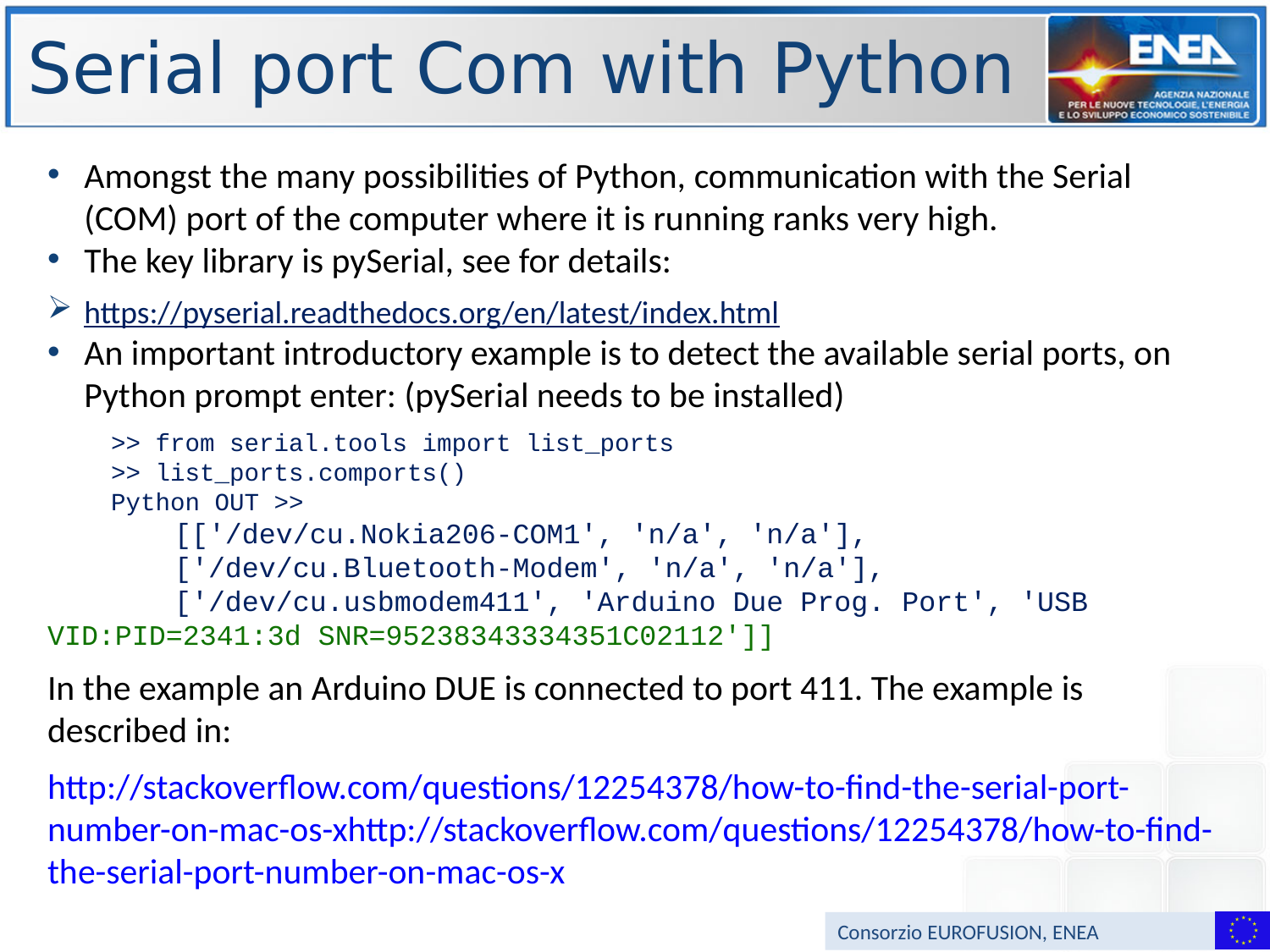

# Serial port Com with Python
Amongst the many possibilities of Python, communication with the Serial (COM) port of the computer where it is running ranks very high.
The key library is pySerial, see for details:
https://pyserial.readthedocs.org/en/latest/index.html
An important introductory example is to detect the available serial ports, on Python prompt enter: (pySerial needs to be installed)
>> from serial.tools import list_ports
>> list_ports.comports()
Python OUT >>
 	[['/dev/cu.Nokia206-COM1', 'n/a', 'n/a'],
 	['/dev/cu.Bluetooth-Modem', 'n/a', 'n/a'],
 	['/dev/cu.usbmodem411', 'Arduino Due Prog. Port', 'USB VID:PID=2341:3d SNR=95238343334351C02112']]
In the example an Arduino DUE is connected to port 411. The example is described in:
http://stackoverflow.com/questions/12254378/how-to-find-the-serial-port-number-on-mac-os-xhttp://stackoverflow.com/questions/12254378/how-to-find-the-serial-port-number-on-mac-os-x